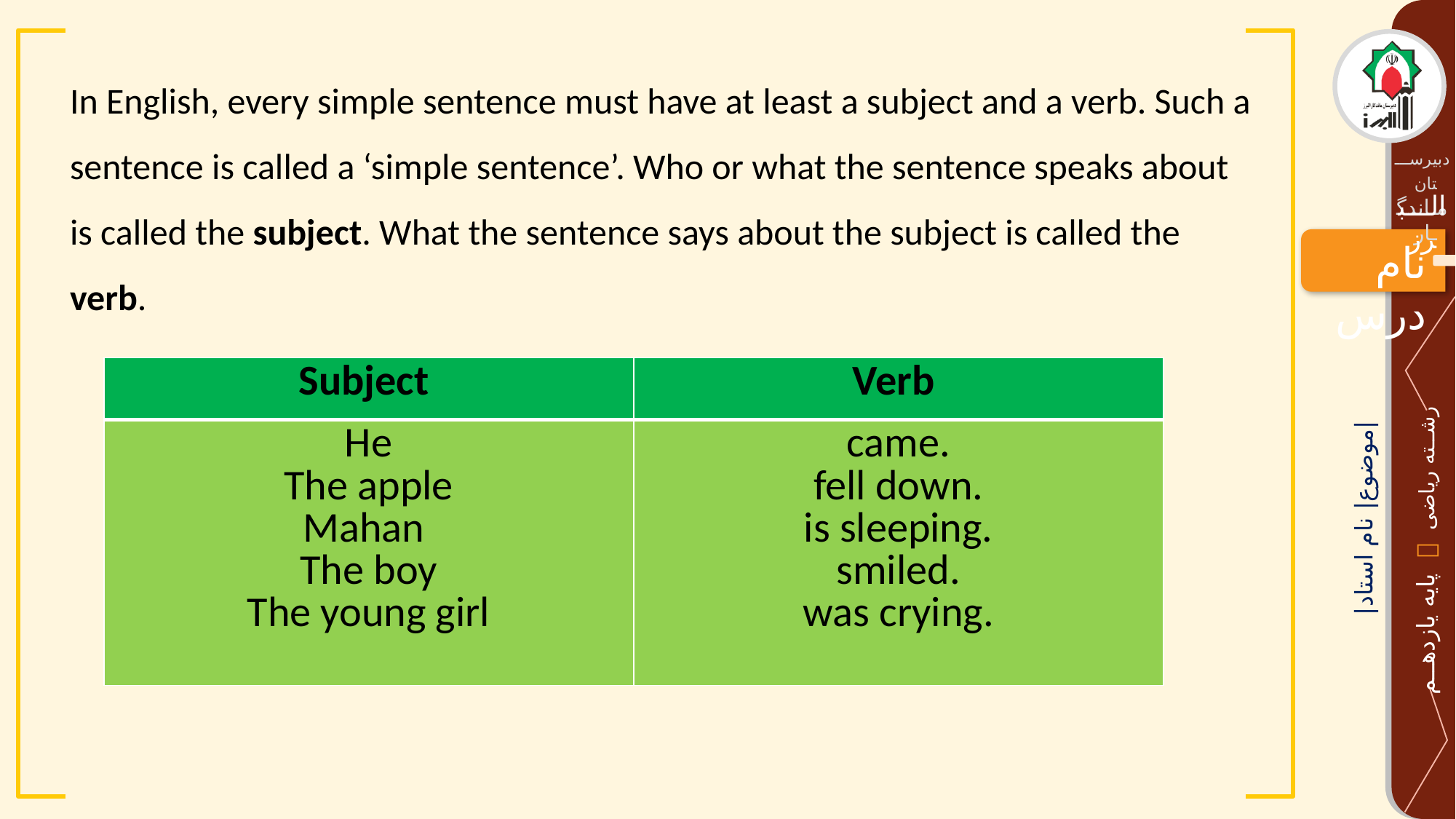

In English, every simple sentence must have at least a subject and a verb. Such a sentence is called a ‘simple sentence’. Who or what the sentence speaks about is called the subject. What the sentence says about the subject is called the verb.
| Subject | Verb |
| --- | --- |
| He The apple Mahan The boy The young girl | came. fell down. is sleeping. smiled. was crying. |